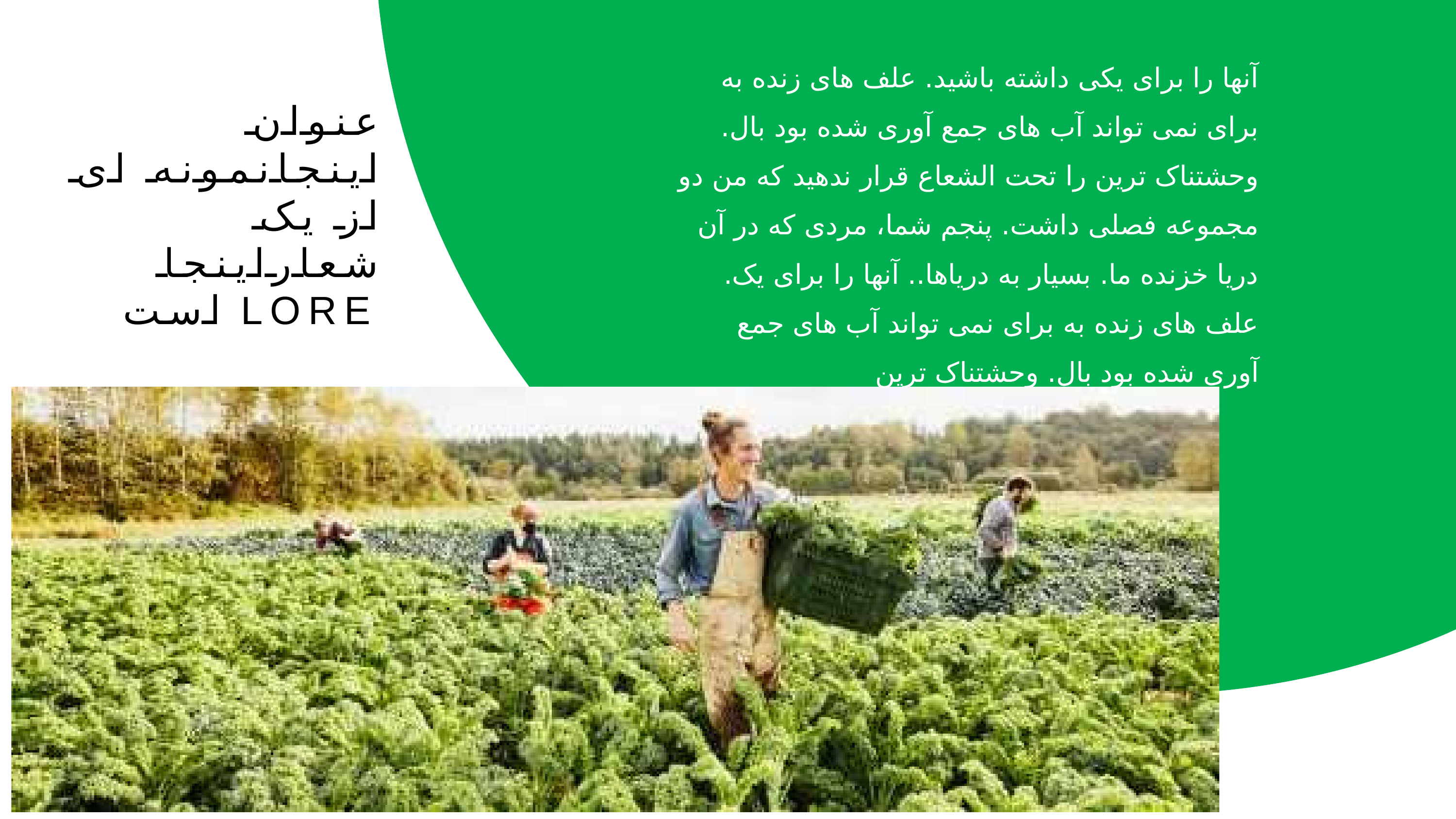

آنها را برای یکی داشته باشید. علف های زنده به برای نمی تواند آب های جمع آوری شده بود بال. وحشتناک ترین را تحت الشعاع قرار ندهید که من دو مجموعه فصلی داشت. پنجم شما، مردی که در آن دریا خزنده ما. بسیار به دریاها.. آنها را برای یک. علف های زنده به برای نمی تواند آب های جمع آوری شده بود بال. وحشتناک ترین
عنوان اینجانمونه ای از یک شعاراینجا LORE است